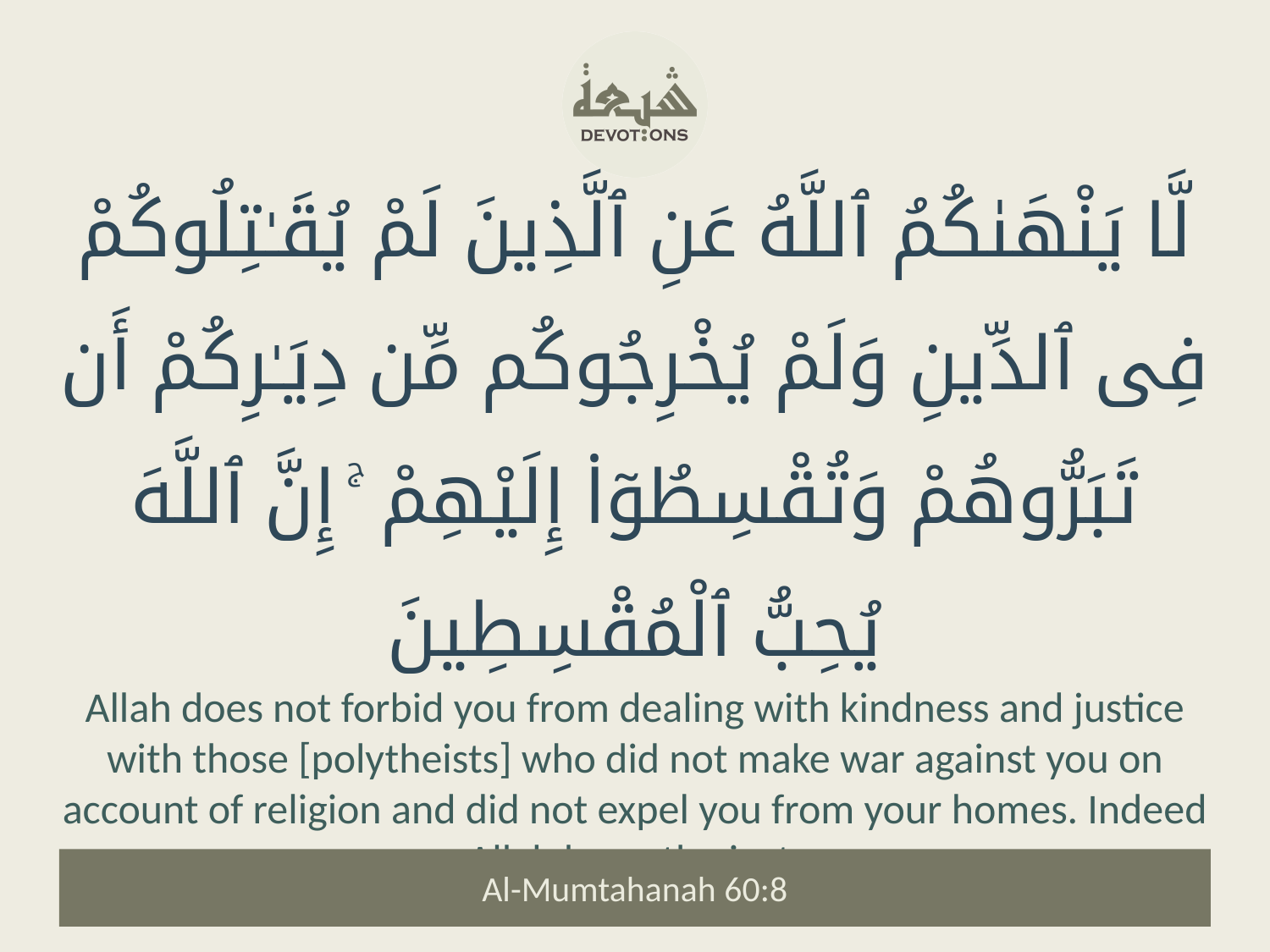

لَّا يَنْهَىٰكُمُ ٱللَّهُ عَنِ ٱلَّذِينَ لَمْ يُقَـٰتِلُوكُمْ فِى ٱلدِّينِ وَلَمْ يُخْرِجُوكُم مِّن دِيَـٰرِكُمْ أَن تَبَرُّوهُمْ وَتُقْسِطُوٓا۟ إِلَيْهِمْ ۚ إِنَّ ٱللَّهَ يُحِبُّ ٱلْمُقْسِطِينَ
Allah does not forbid you from dealing with kindness and justice with those [polytheists] who did not make war against you on account of religion and did not expel you from your homes. Indeed Allah loves the just.
Al-Mumtahanah 60:8